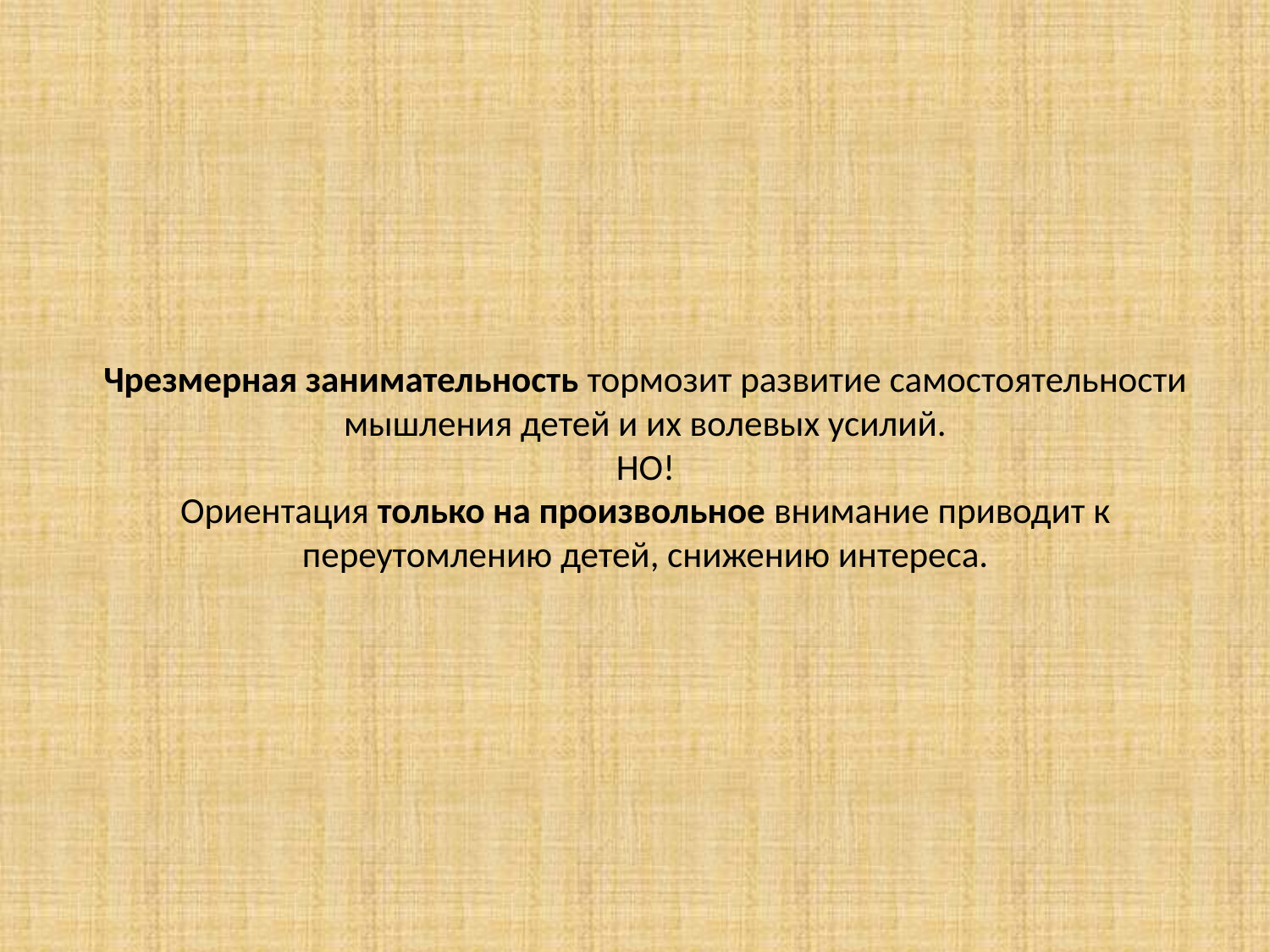

# Чрезмерная занимательность тормозит развитие самостоятельности мышления детей и их волевых усилий. НО! Ориентация только на произвольное внимание приводит к переутомлению детей, снижению интереса.